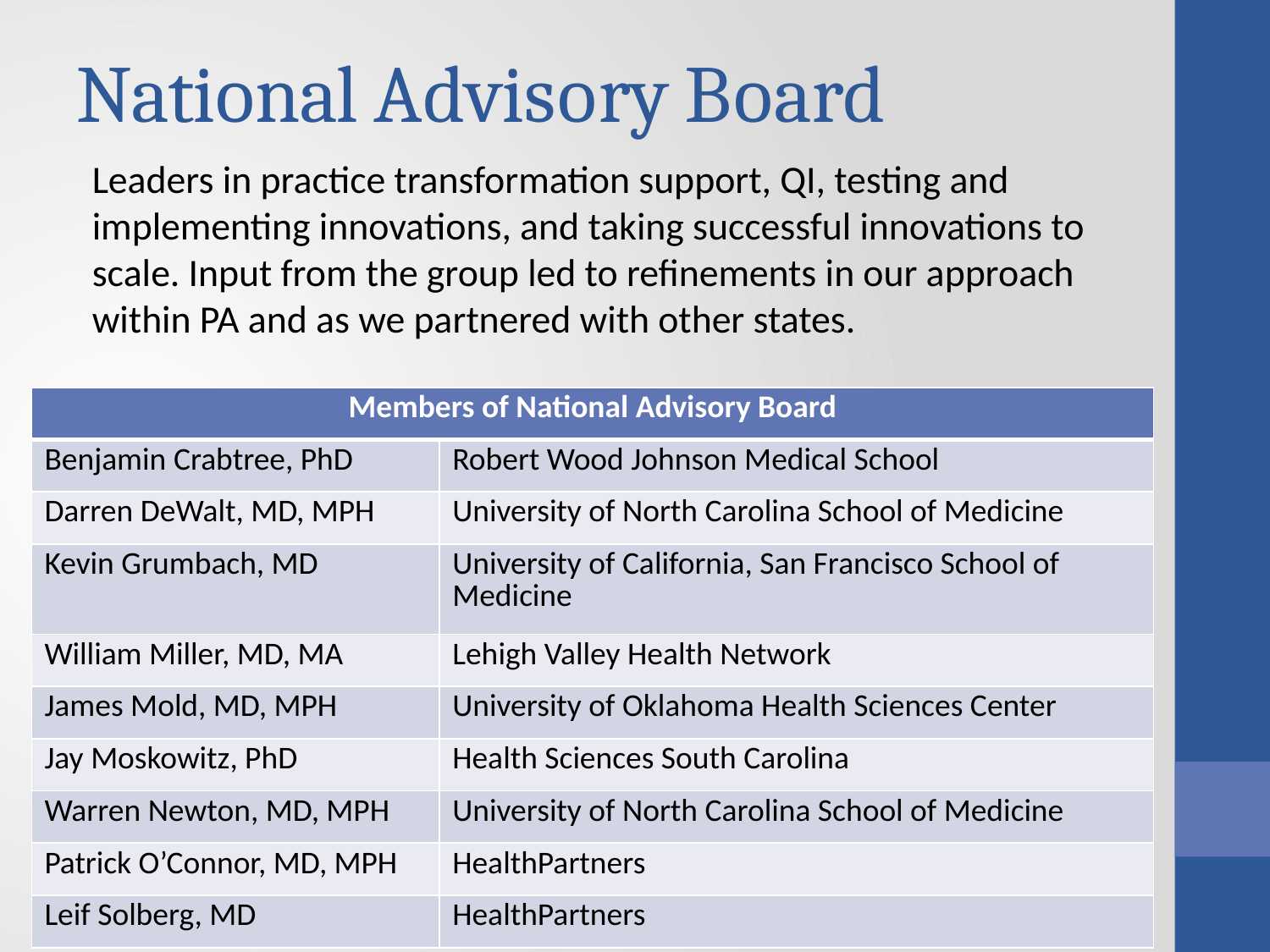

# National Advisory Board
Leaders in practice transformation support, QI, testing and implementing innovations, and taking successful innovations to scale. Input from the group led to refinements in our approach within PA and as we partnered with other states.

| Members of National Advisory Board |  |
| --- | --- |
| Benjamin Crabtree, PhD | Robert Wood Johnson Medical School |
| Darren DeWalt, MD, MPH | University of North Carolina School of Medicine |
| Kevin Grumbach, MD | University of California, San Francisco School of Medicine |
| William Miller, MD, MA | Lehigh Valley Health Network |
| James Mold, MD, MPH | University of Oklahoma Health Sciences Center |
| Jay Moskowitz, PhD | Health Sciences South Carolina |
| Warren Newton, MD, MPH | University of North Carolina School of Medicine |
| Patrick O’Connor, MD, MPH | HealthPartners |
| Leif Solberg, MD | HealthPartners |